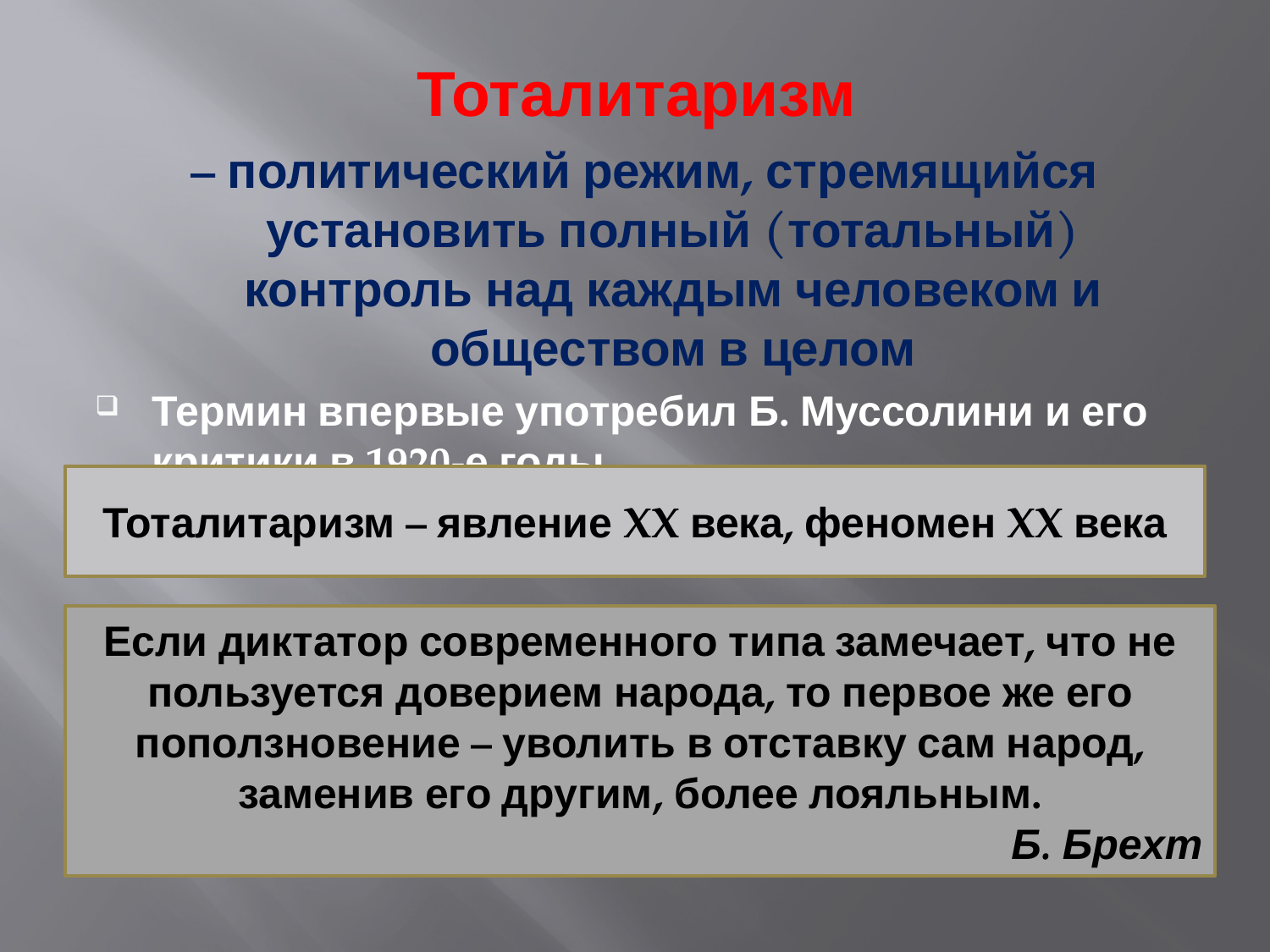

#
Тоталитаризм
– политический режим, стремящийся установить полный (тотальный) контроль над каждым человеком и обществом в целом
Термин впервые употребил Б. Муссолини и его критики в 1920-е годы.

Тоталитаризм – явление XX века, феномен XX века
Если диктатор современного типа замечает, что не пользуется доверием народа, то первое же его поползновение – уволить в отставку сам народ, заменив его другим, более лояльным.
Б. Брехт